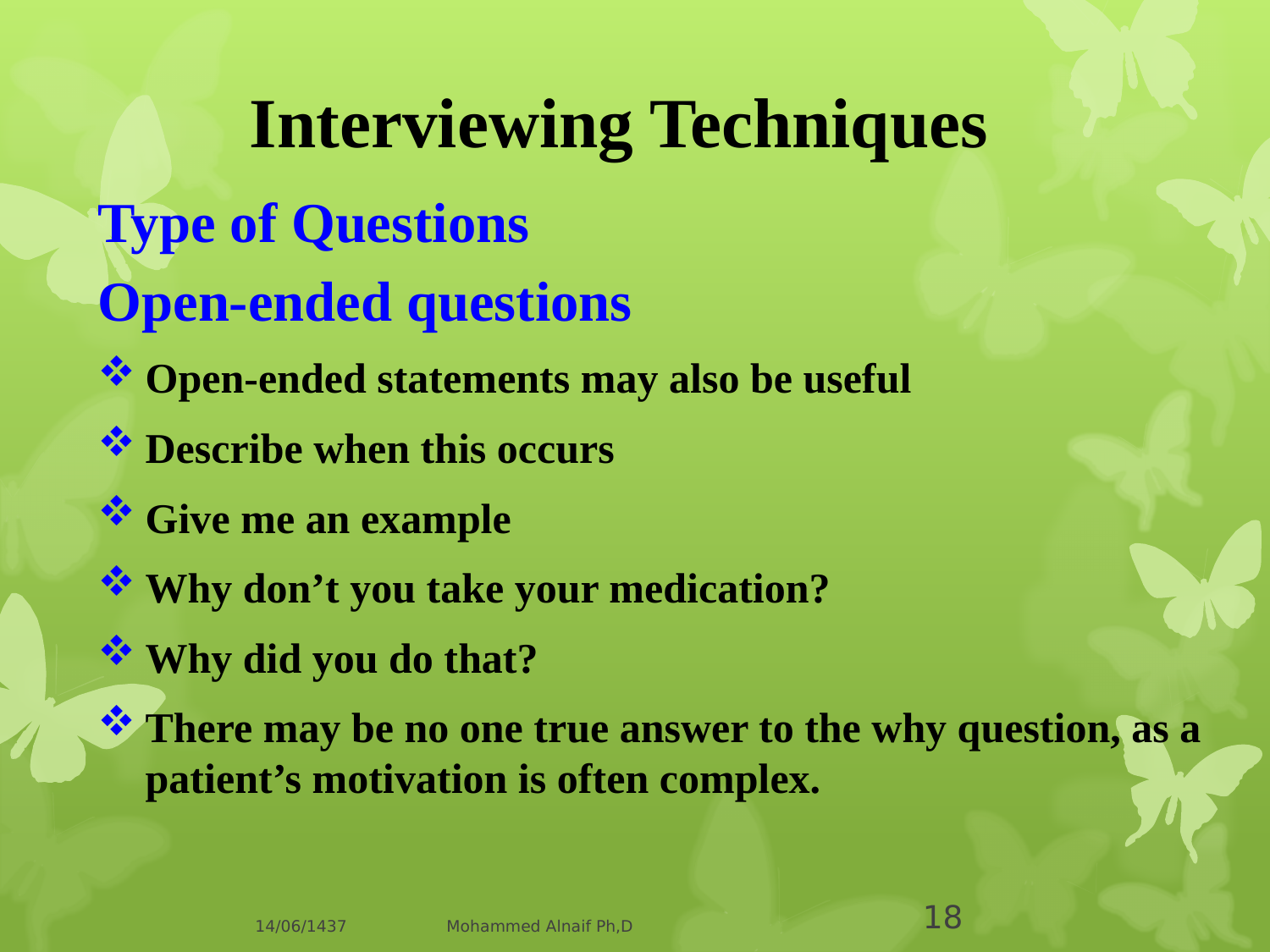

# Interviewing Techniques
Type of Questions
Open-ended questions
Open-ended statements may also be useful
Describe when this occurs
Give me an example
Why don’t you take your medication?
Why did you do that?
There may be no one true answer to the why question, as a patient’s motivation is often complex.
14/06/1437
Mohammed Alnaif Ph,D
18